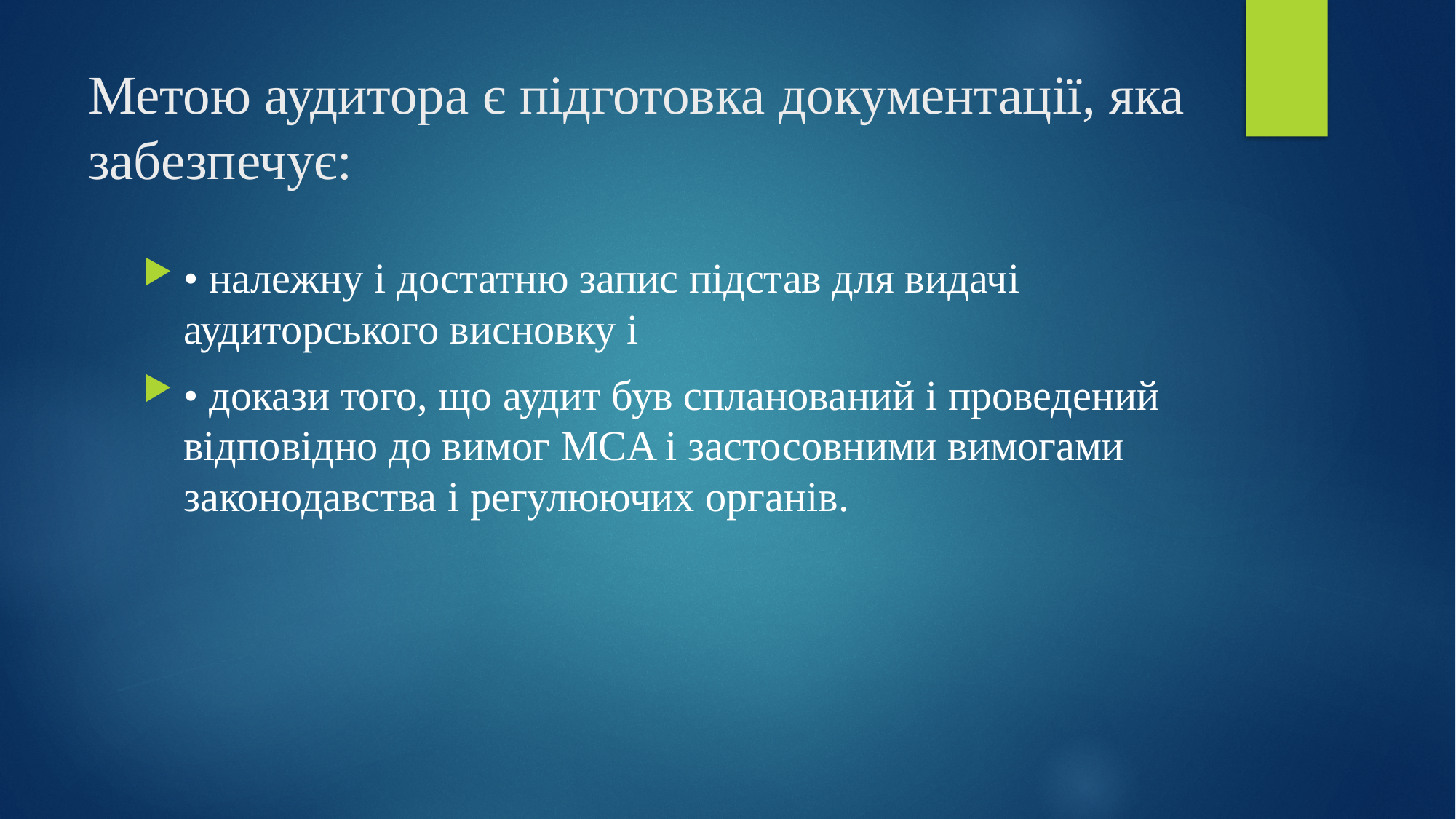

# Метою аудитора є підготовка документації, яка забезпечує:
• належну і достатню запис підстав для видачі аудиторського висновку і
• докази того, що аудит був спланований і проведений відповідно до вимог MCA і застосовними вимогами законодавства і регулюючих органів.